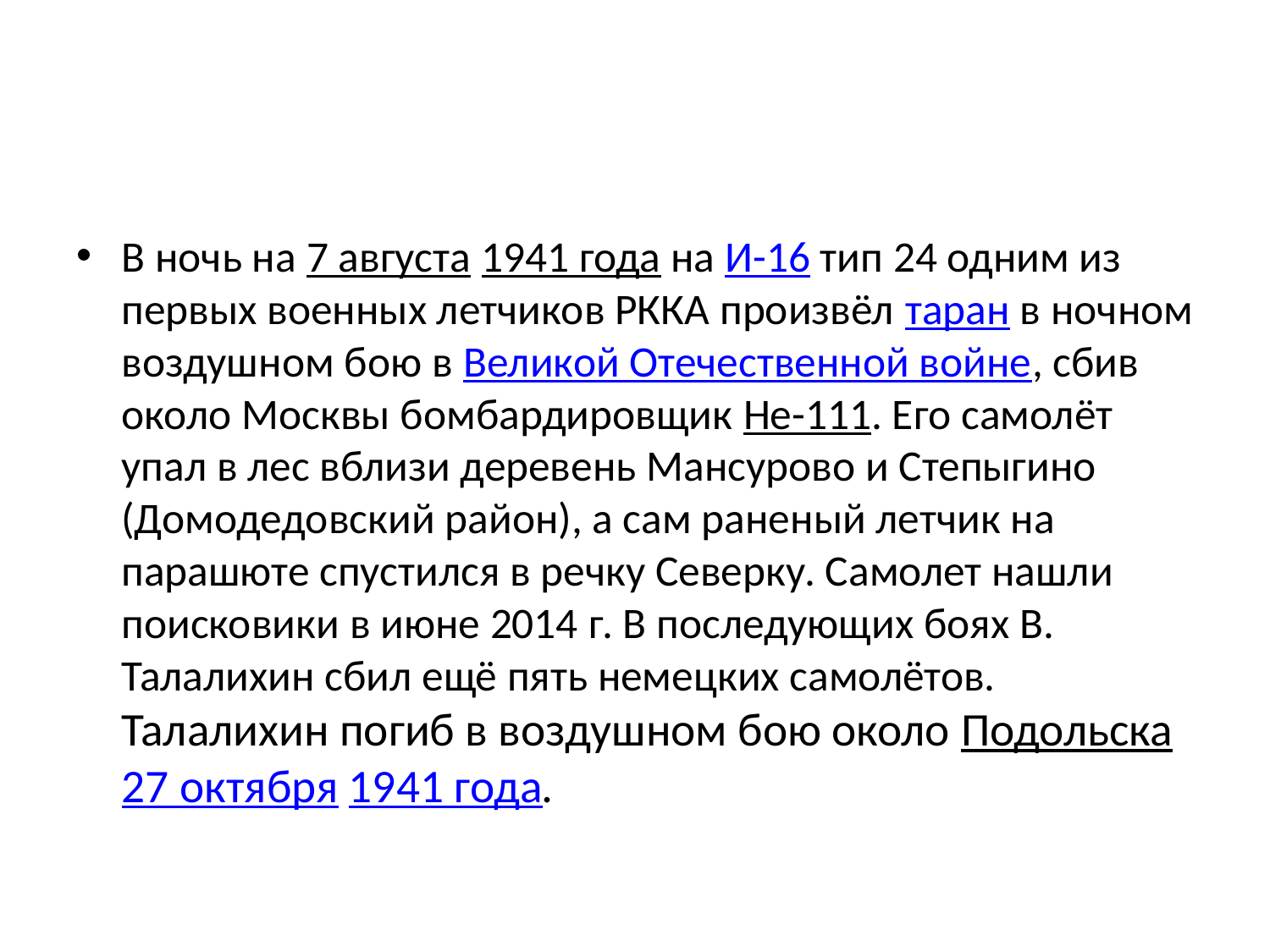

#
В ночь на 7 августа 1941 года на И-16 тип 24 одним из первых военных летчиков РККА произвёл таран в ночном воздушном бою в Великой Отечественной войне, сбив около Москвы бомбардировщик He-111. Его самолёт упал в лес вблизи деревень Мансурово и Степыгино (Домодедовский район), а сам раненый летчик на парашюте спустился в речку Северку. Самолет нашли поисковики в июне 2014 г. В последующих боях В. Талалихин сбил ещё пять немецких самолётов. Талалихин погиб в воздушном бою около Подольска 27 октября 1941 года.